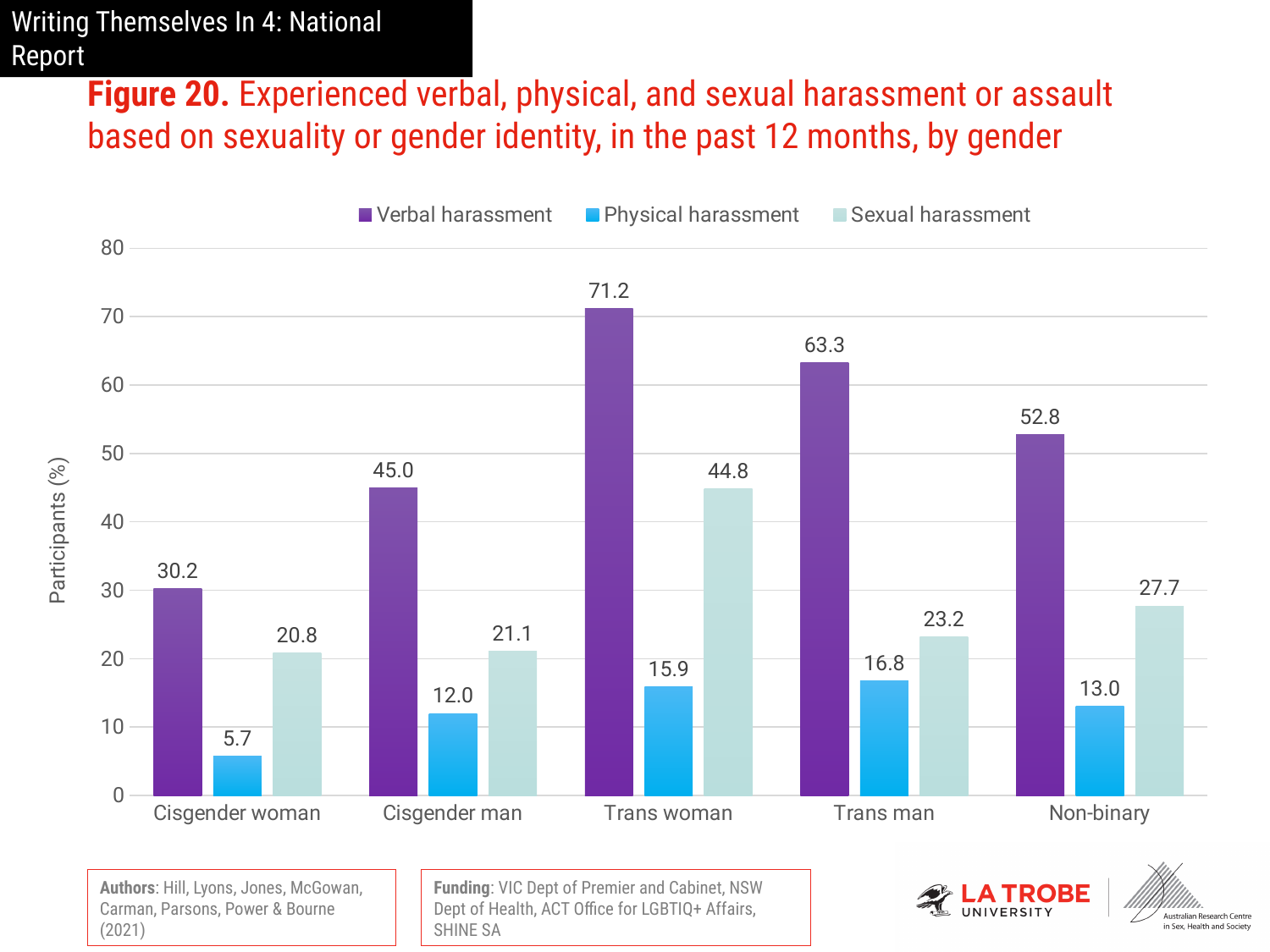

# Figure 20. Experienced verbal, physical, and sexual harassment or assault based on sexuality or gender identity, in the past 12 months, by gender

### Chart

| Category | Verbal harassment | Physical harassment | Sexual harassment |
|---|---|---|---|
| Cisgender woman | 30.2 | 5.7 | 20.8 |
| Cisgender man | 45.0 | 12.0 | 21.1 |
| Trans woman | 71.2 | 15.9 | 44.8 |
| Trans man | 63.3 | 16.8 | 23.2 |
| Non-binary | 52.8 | 13.0 | 27.7 |